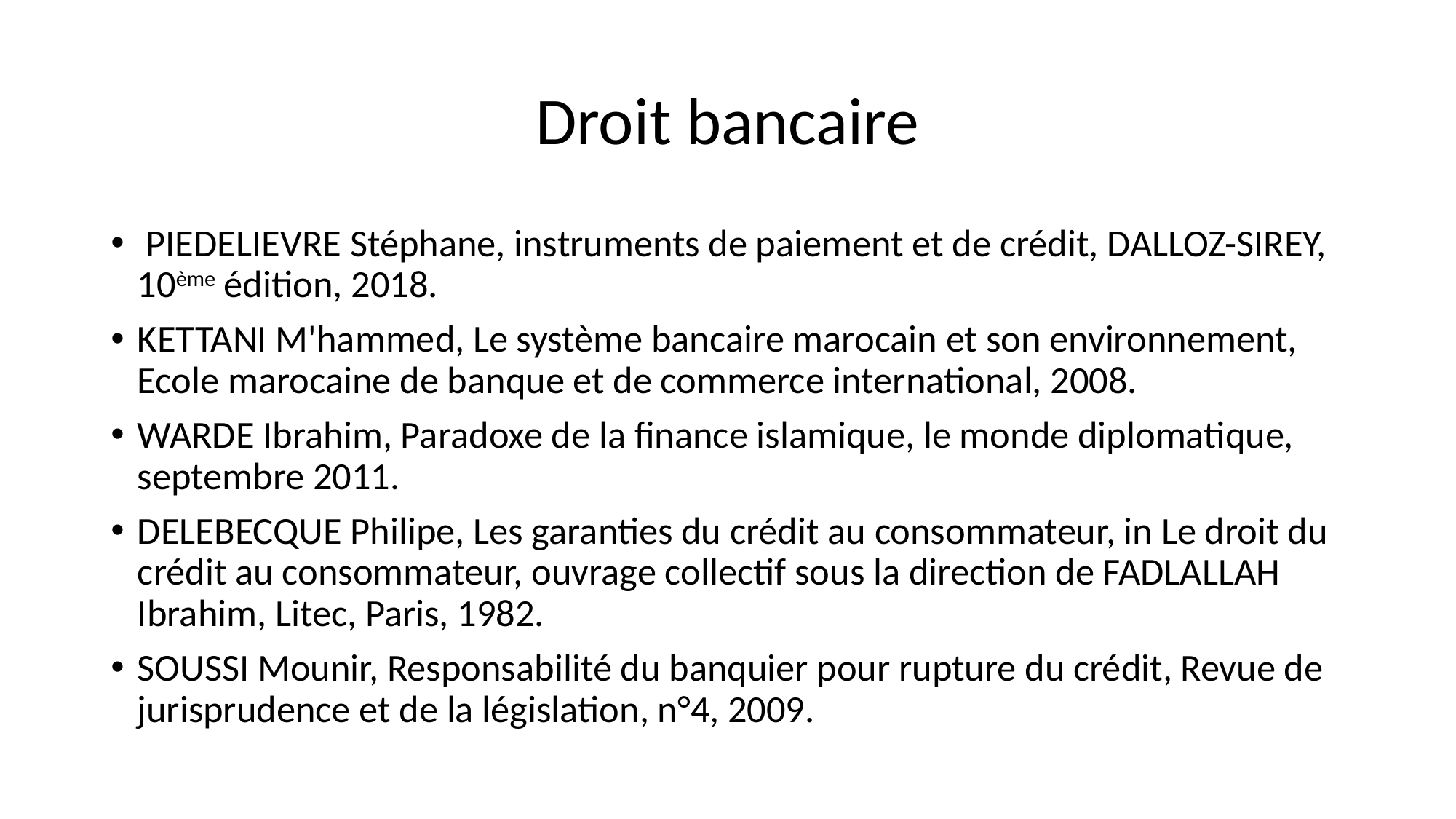

# Droit bancaire
 PIEDELIEVRE Stéphane, instruments de paiement et de crédit, DALLOZ-SIREY, 10ème édition, 2018.
KETTANI M'hammed, Le système bancaire marocain et son environnement, Ecole marocaine de banque et de commerce international, 2008.
WARDE Ibrahim, Paradoxe de la finance islamique, le monde diplomatique, septembre 2011.
DELEBECQUE Philipe, Les garanties du crédit au consommateur, in Le droit du crédit au consommateur, ouvrage collectif sous la direction de FADLALLAH Ibrahim, Litec, Paris, 1982.
SOUSSI Mounir, Responsabilité du banquier pour rupture du crédit, Revue de jurisprudence et de la législation, n°4, 2009.